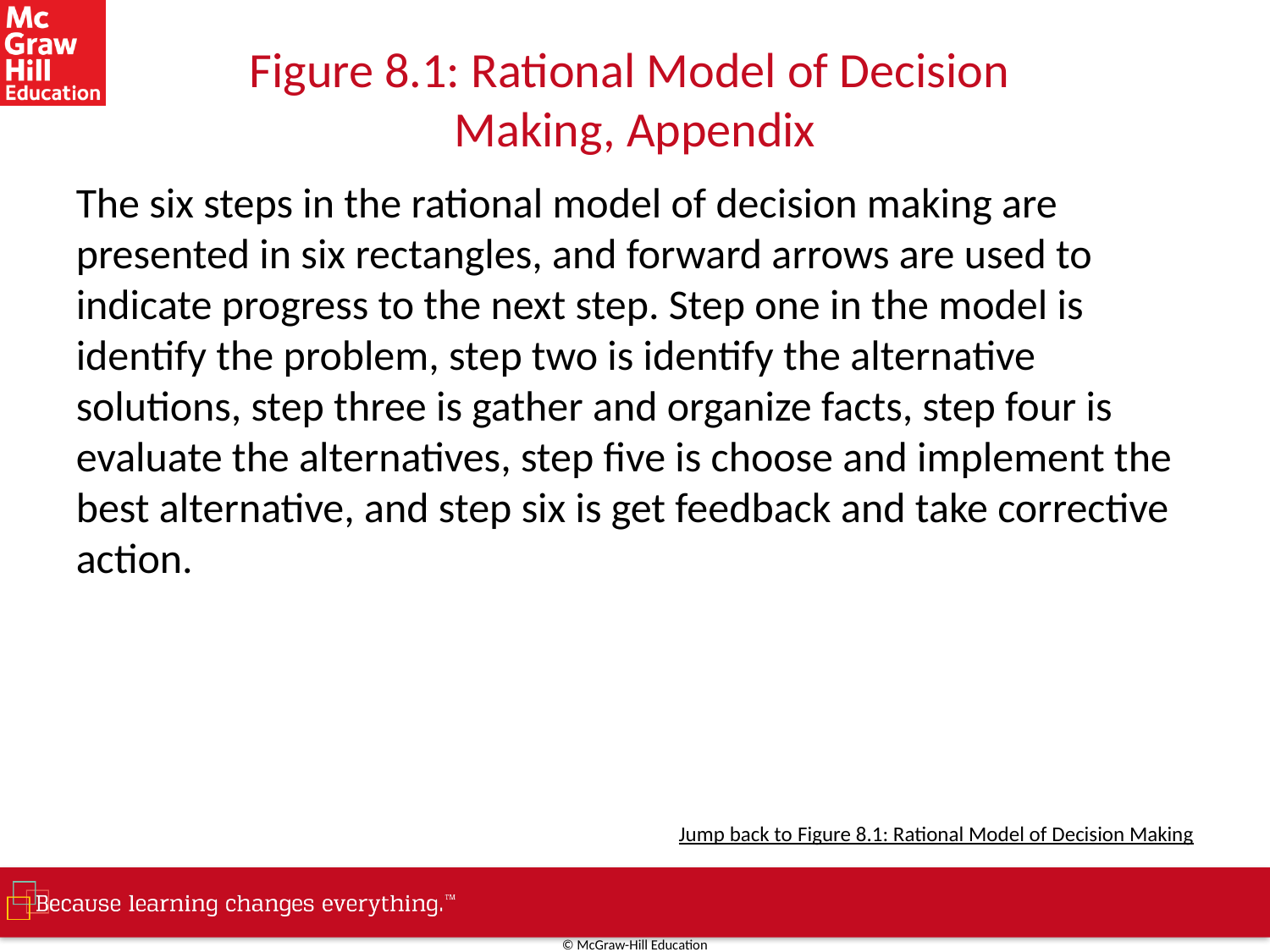

# Figure 8.1: Rational Model of Decision Making, Appendix
The six steps in the rational model of decision making are presented in six rectangles, and forward arrows are used to indicate progress to the next step. Step one in the model is identify the problem, step two is identify the alternative solutions, step three is gather and organize facts, step four is evaluate the alternatives, step five is choose and implement the best alternative, and step six is get feedback and take corrective action.
Jump back to Figure 8.1: Rational Model of Decision Making